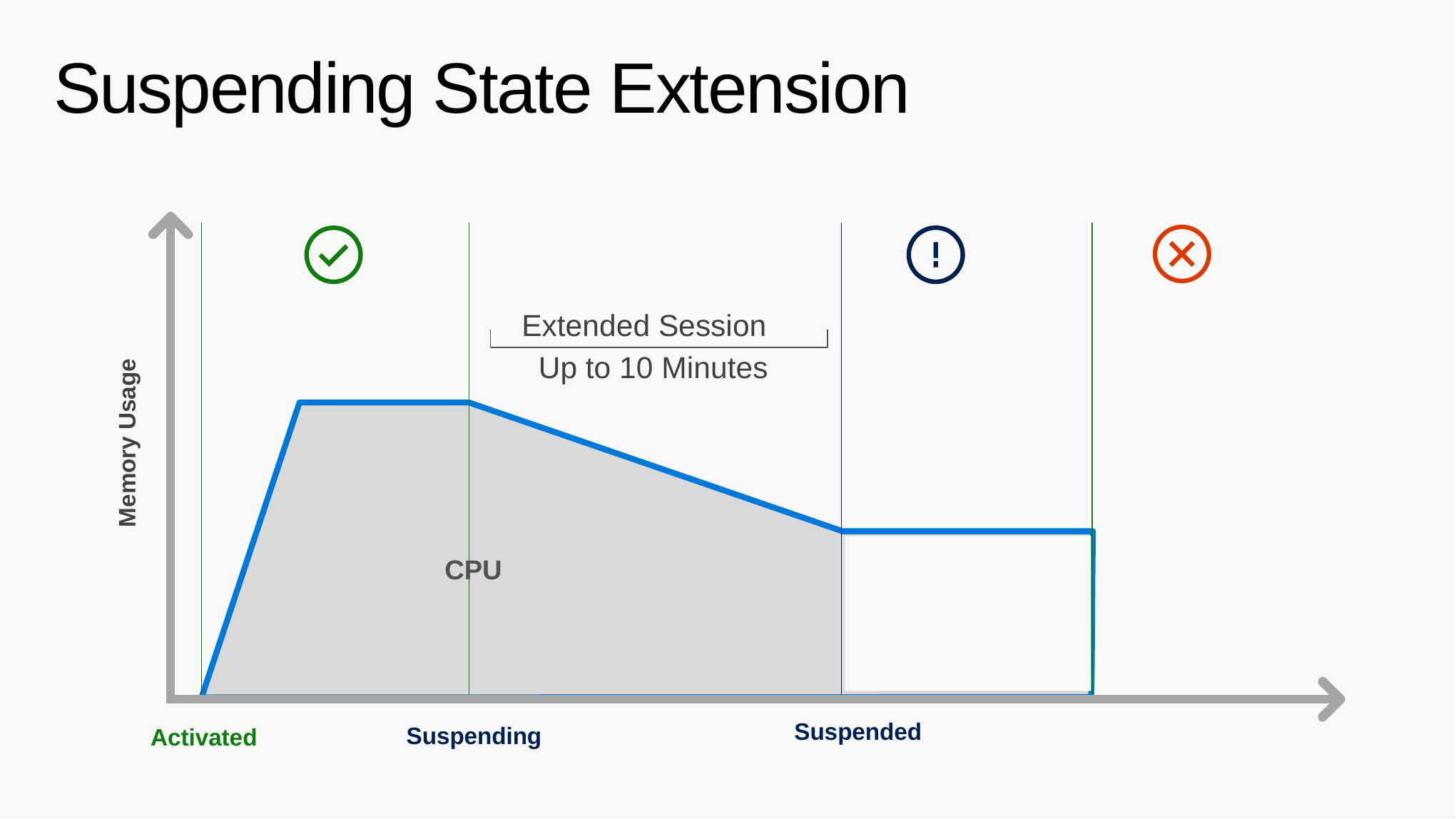

# Suspending State Extension

Extended Session
Up to 10 Minutes

Memory Usage

CPU

Suspended
Suspending
Activated